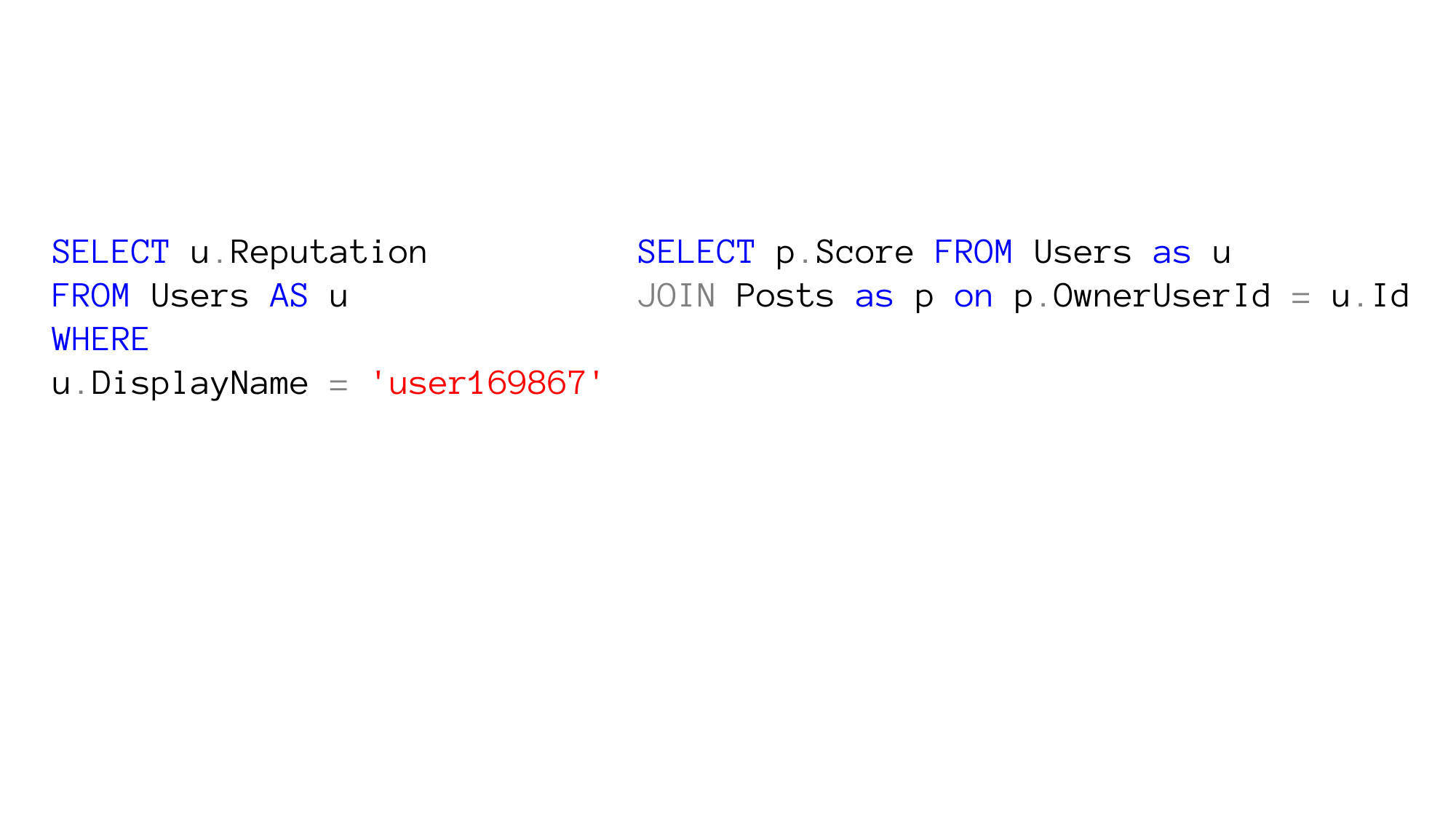

#
SELECT u.Reputation
FROM Users AS u
WHERE
u.DisplayName = 'user169867'

SELECT p.Score FROM Users as u
JOIN Posts as p on p.OwnerUserId = u.Id